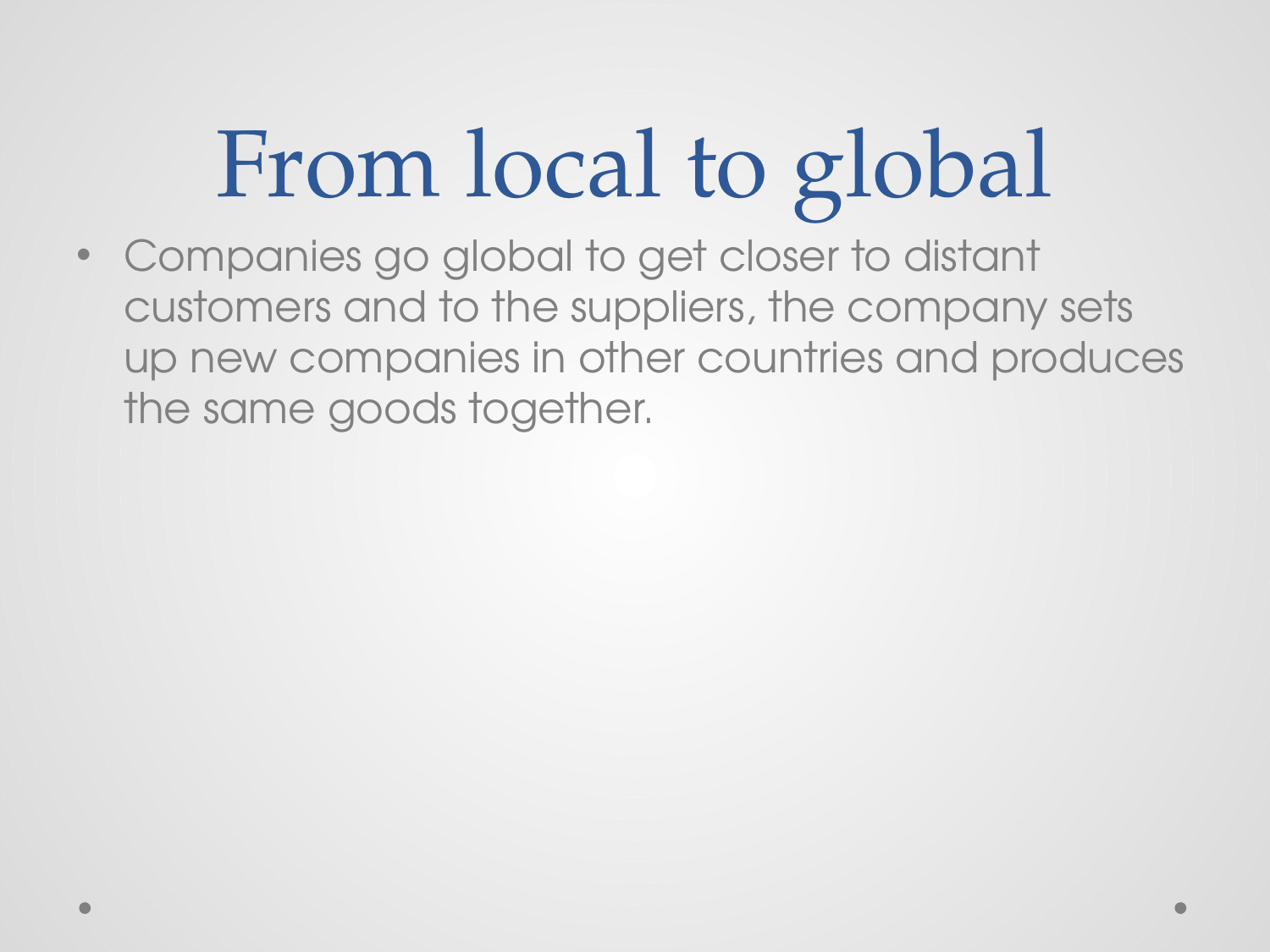

# From local to global
Companies go global to get closer to distant customers and to the suppliers, the company sets up new companies in other countries and produces the same goods together.